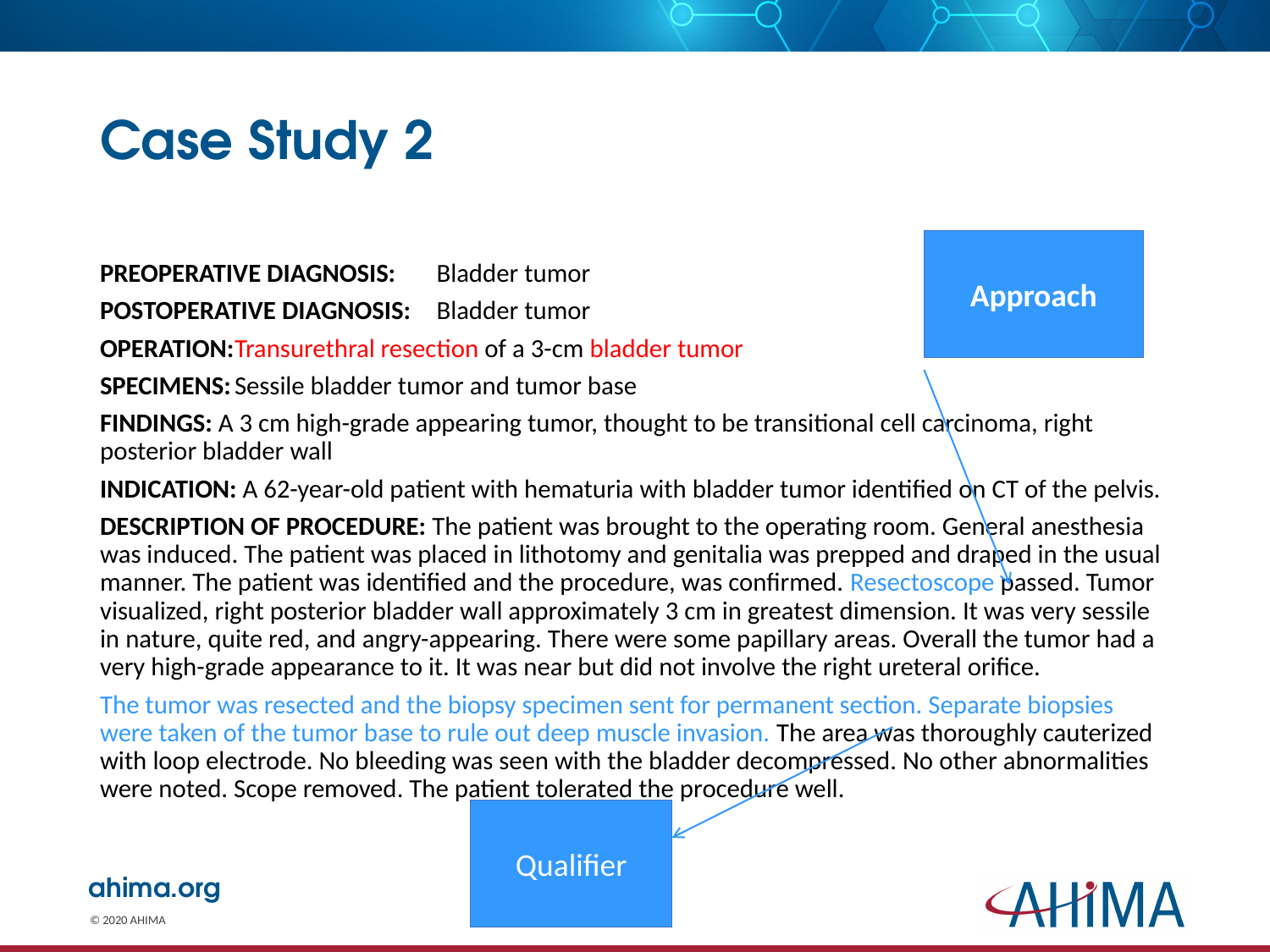

# Case Study 2
Approach
PREOPERATIVE DIAGNOSIS:	Bladder tumor
POSTOPERATIVE DIAGNOSIS:	Bladder tumor
OPERATION:	Transurethral resection of a 3-cm bladder tumor
SPECIMENS:	Sessile bladder tumor and tumor base
FINDINGS: A 3 cm high-grade appearing tumor, thought to be transitional cell carcinoma, right posterior bladder wall
INDICATION: A 62-year-old patient with hematuria with bladder tumor identified on CT of the pelvis.
DESCRIPTION OF PROCEDURE: The patient was brought to the operating room. General anesthesia was induced. The patient was placed in lithotomy and genitalia was prepped and draped in the usual manner. The patient was identified and the procedure, was confirmed. Resectoscope passed. Tumor visualized, right posterior bladder wall approximately 3 cm in greatest dimension. It was very sessile in nature, quite red, and angry-appearing. There were some papillary areas. Overall the tumor had a very high-grade appearance to it. It was near but did not involve the right ureteral orifice.
The tumor was resected and the biopsy specimen sent for permanent section. Separate biopsies were taken of the tumor base to rule out deep muscle invasion. The area was thoroughly cauterized with loop electrode. No bleeding was seen with the bladder decompressed. No other abnormalities were noted. Scope removed. The patient tolerated the procedure well.

Qualifier